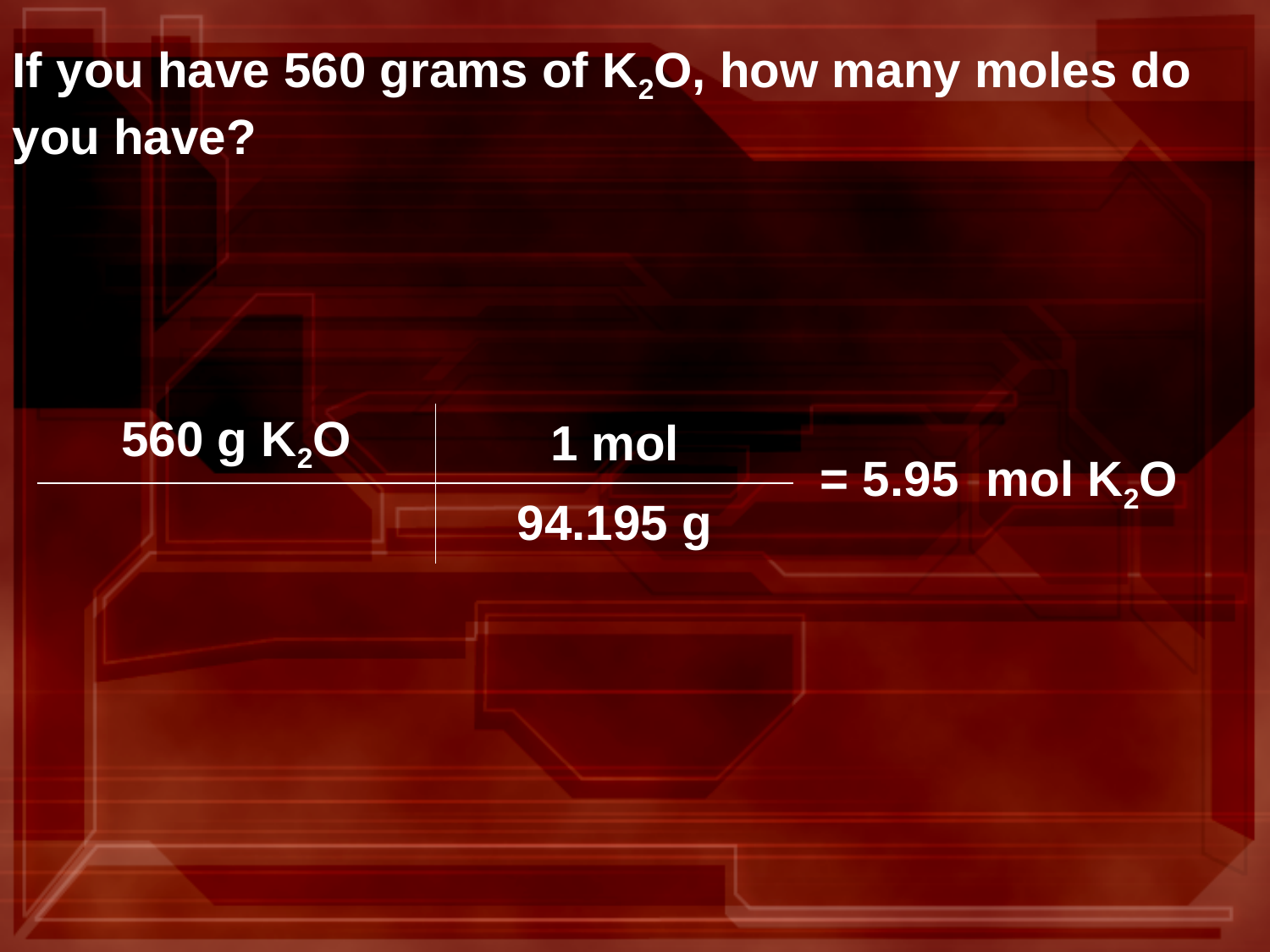

If you have 560 grams of K2O, how many moles do you have?
| 560 g K2O | 1 mol | = 5.95 mol K2O |
| --- | --- | --- |
|  | 94.195 g |  |